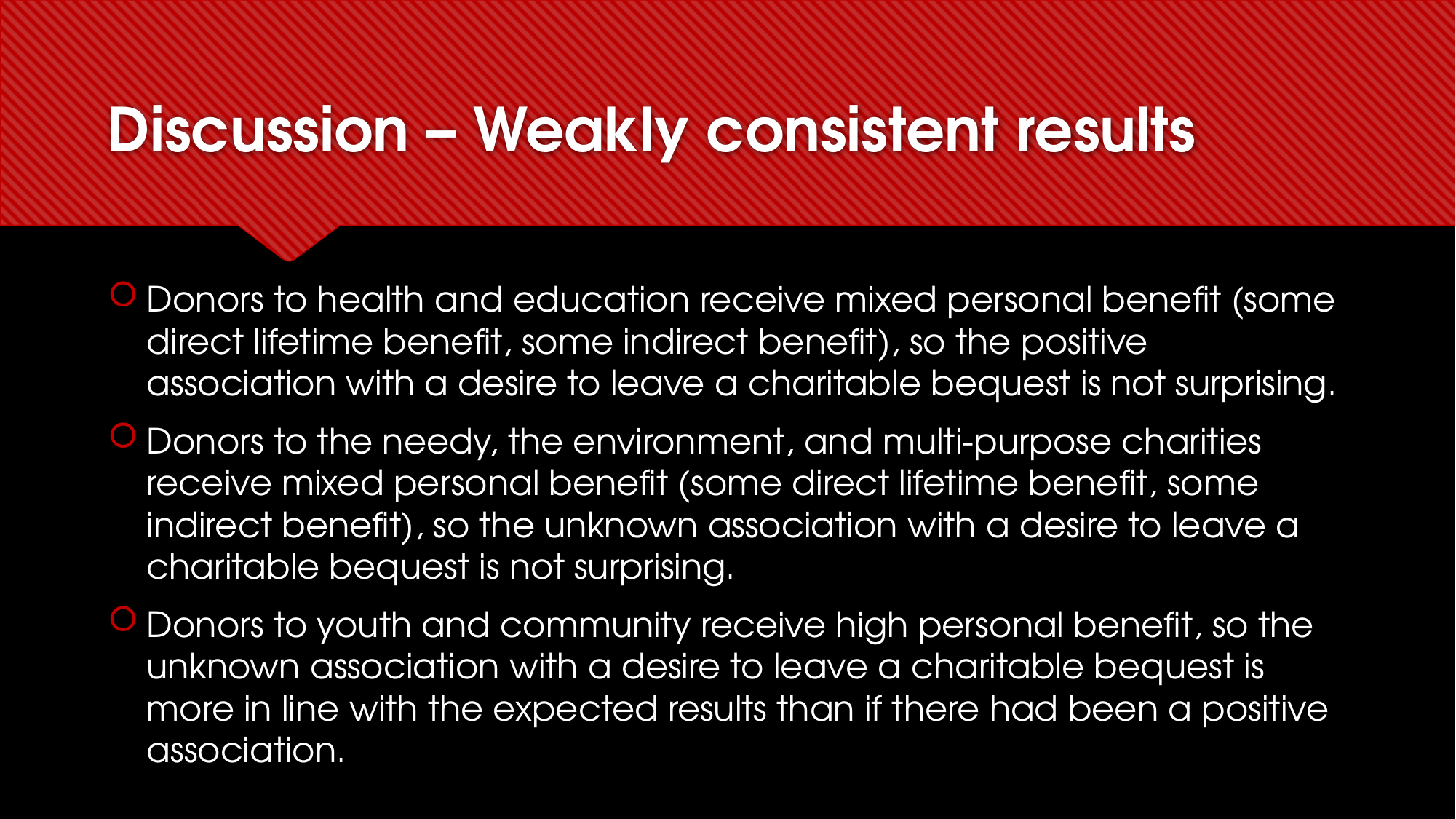

# Discussion – Weakly consistent results
Donors to health and education receive mixed personal benefit (some direct lifetime benefit, some indirect benefit), so the positive association with a desire to leave a charitable bequest is not surprising.
Donors to the needy, the environment, and multi-purpose charities receive mixed personal benefit (some direct lifetime benefit, some indirect benefit), so the unknown association with a desire to leave a charitable bequest is not surprising.
Donors to youth and community receive high personal benefit, so the unknown association with a desire to leave a charitable bequest is more in line with the expected results than if there had been a positive association.